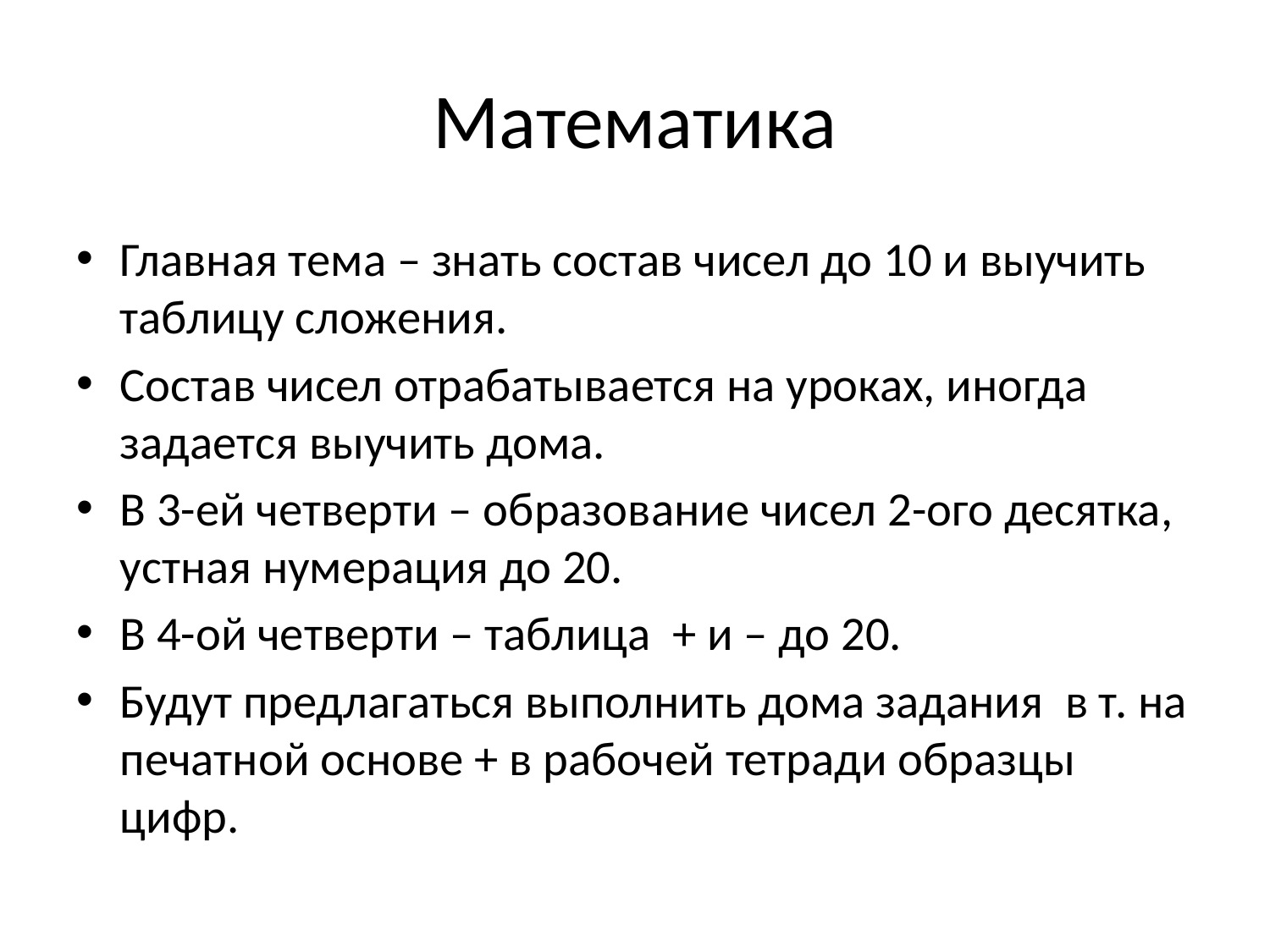

# Математика
Главная тема – знать состав чисел до 10 и выучить таблицу сложения.
Состав чисел отрабатывается на уроках, иногда задается выучить дома.
В 3-ей четверти – образование чисел 2-ого десятка, устная нумерация до 20.
В 4-ой четверти – таблица  + и – до 20.
Будут предлагаться выполнить дома задания  в т. на печатной основе + в рабочей тетради образцы цифр.